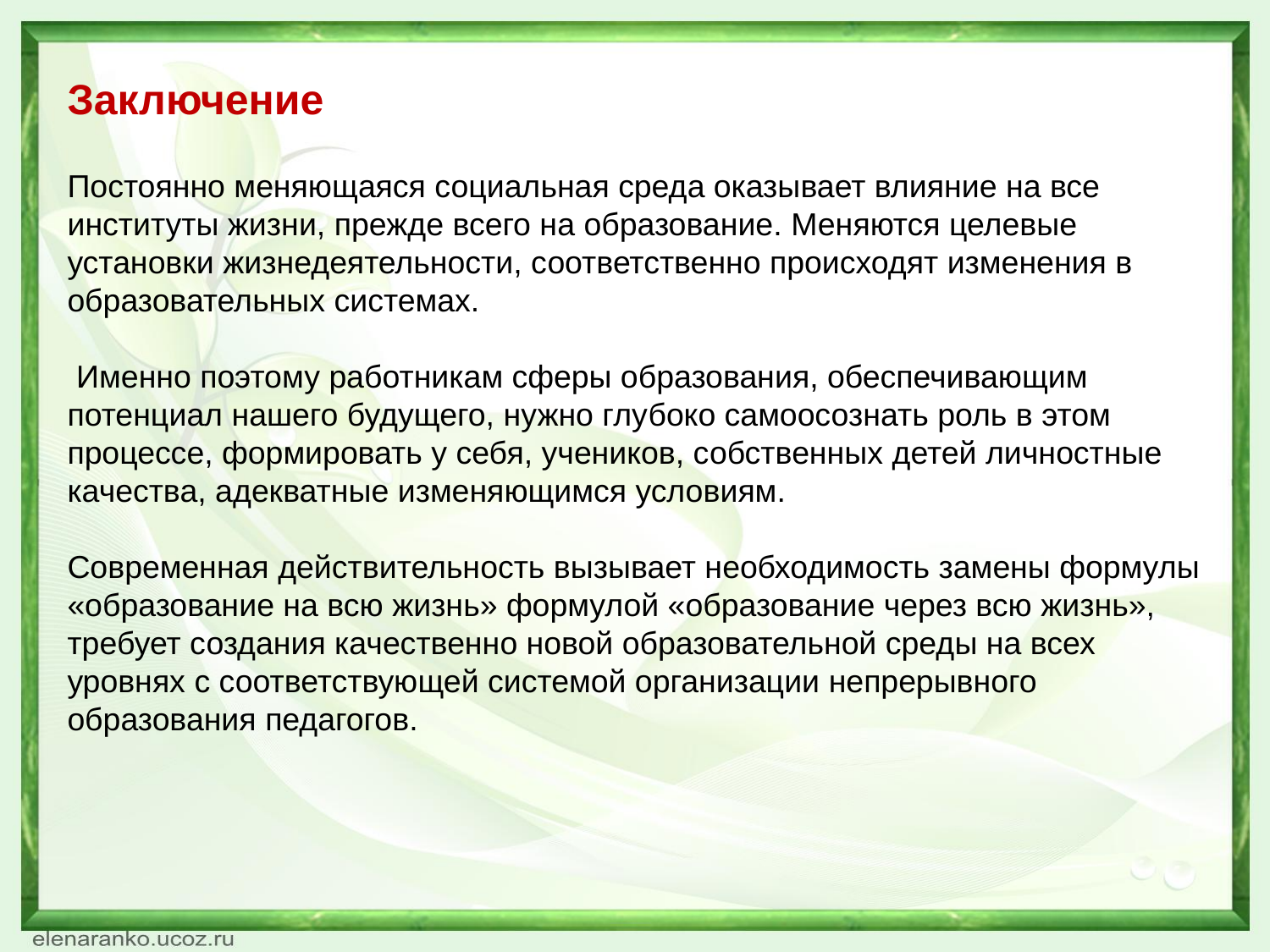

Заключение

Постоянно меняющаяся социальная среда оказывает влияние на все институты жизни, прежде всего на образование. Меняются целевые установки жизнедеятельности, соответственно происходят изменения в образовательных системах.

 Именно поэтому работникам сферы образования, обеспечивающим потенциал нашего будущего, нужно глубоко самоосознать роль в этом процессе, формировать у себя, учеников, собственных детей личностные качества, адекватные изменяющимся условиям.

Современная действительность вызывает необходимость замены формулы «образование на всю жизнь» формулой «образование через всю жизнь», требует создания качественно новой образовательной среды на всех уровнях с соответствующей системой организации непрерывного образования педагогов.